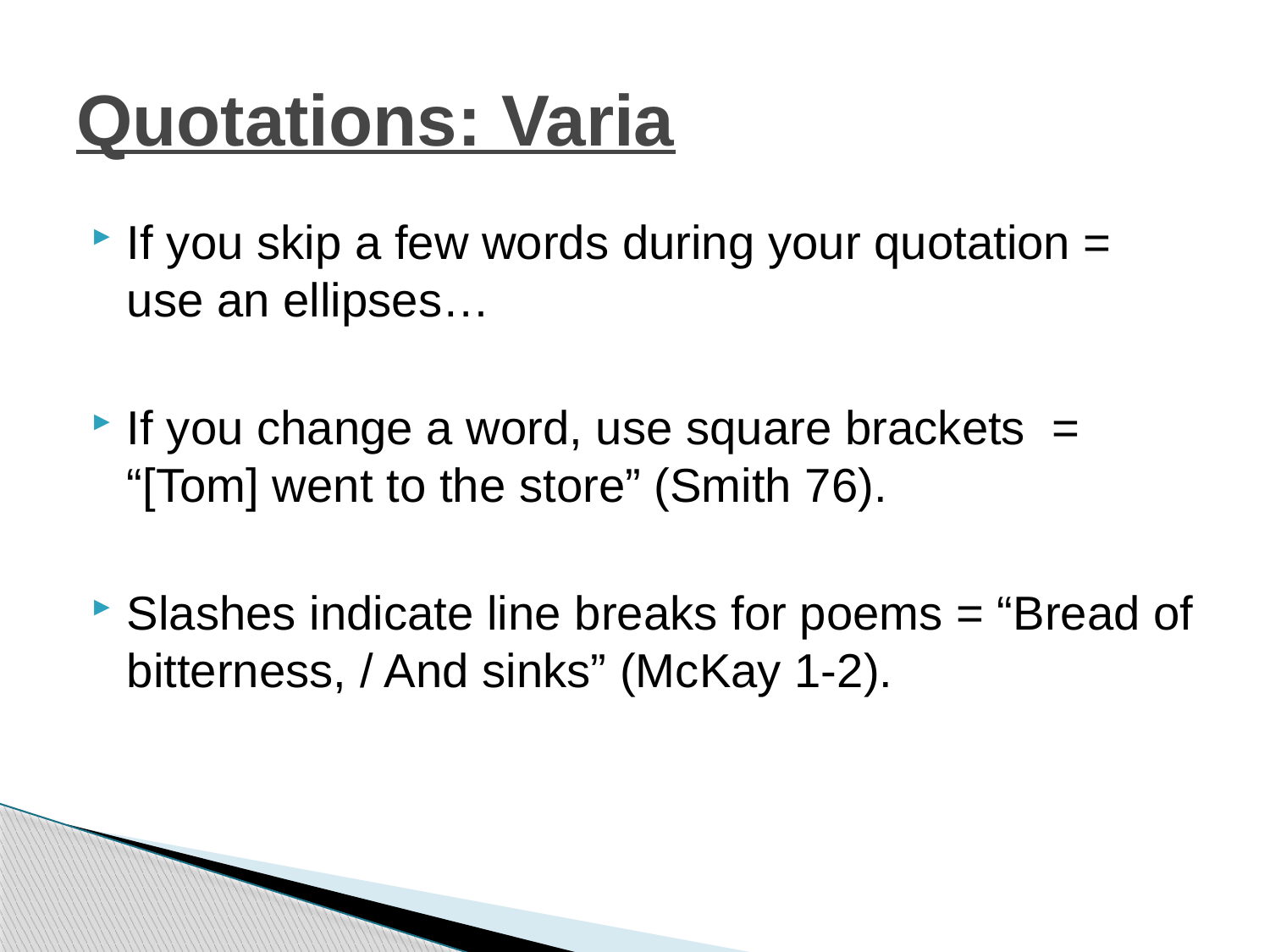

# Quotations: Varia
If you skip a few words during your quotation = use an ellipses…

If you change a word, use square brackets  = “[Tom] went to the store” (Smith 76).

Slashes indicate line breaks for poems = “Bread of bitterness, / And sinks” (McKay 1-2).